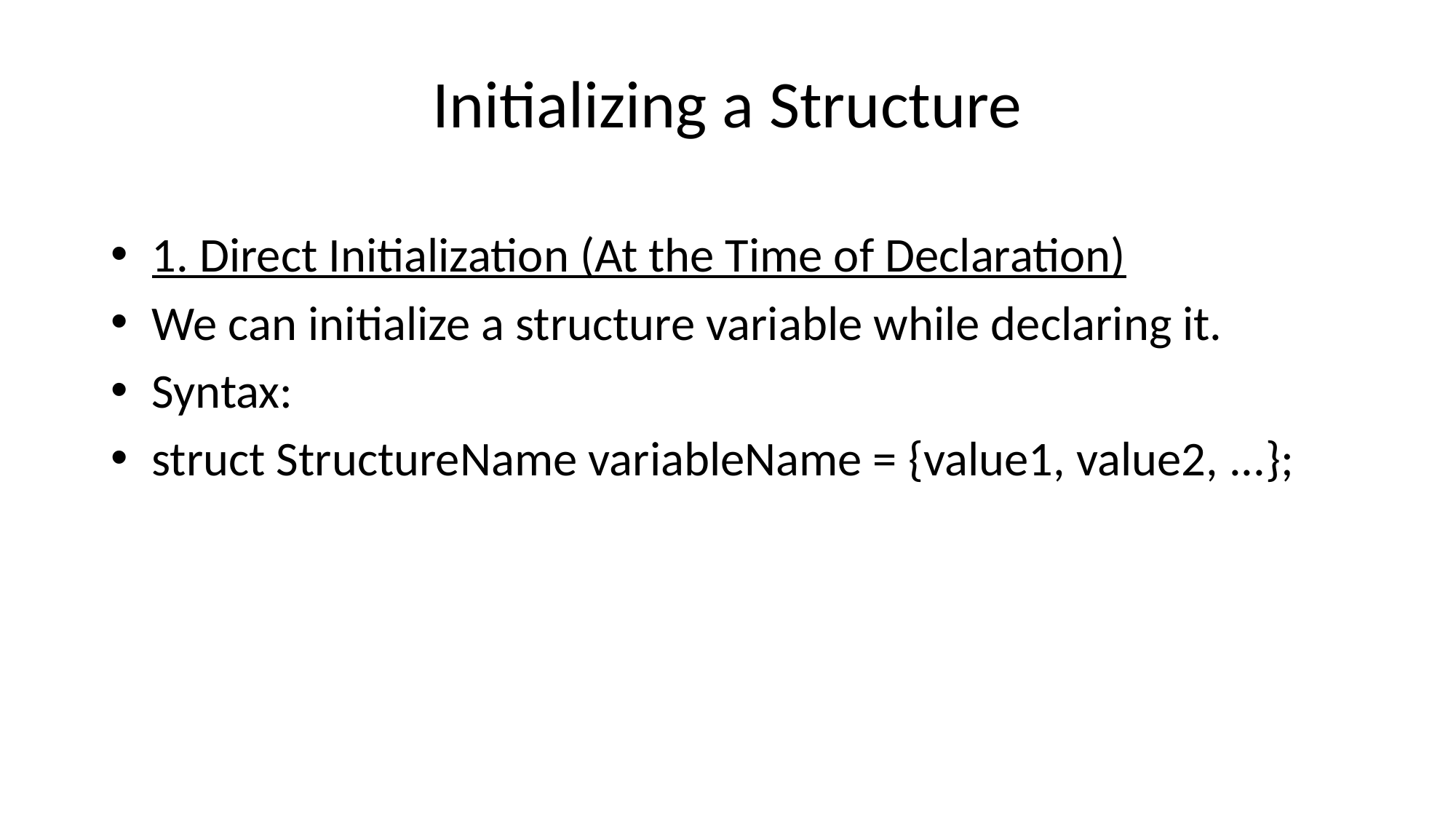

# Initializing a Structure
1. Direct Initialization (At the Time of Declaration)
We can initialize a structure variable while declaring it.
Syntax:
struct StructureName variableName = {value1, value2, ...};